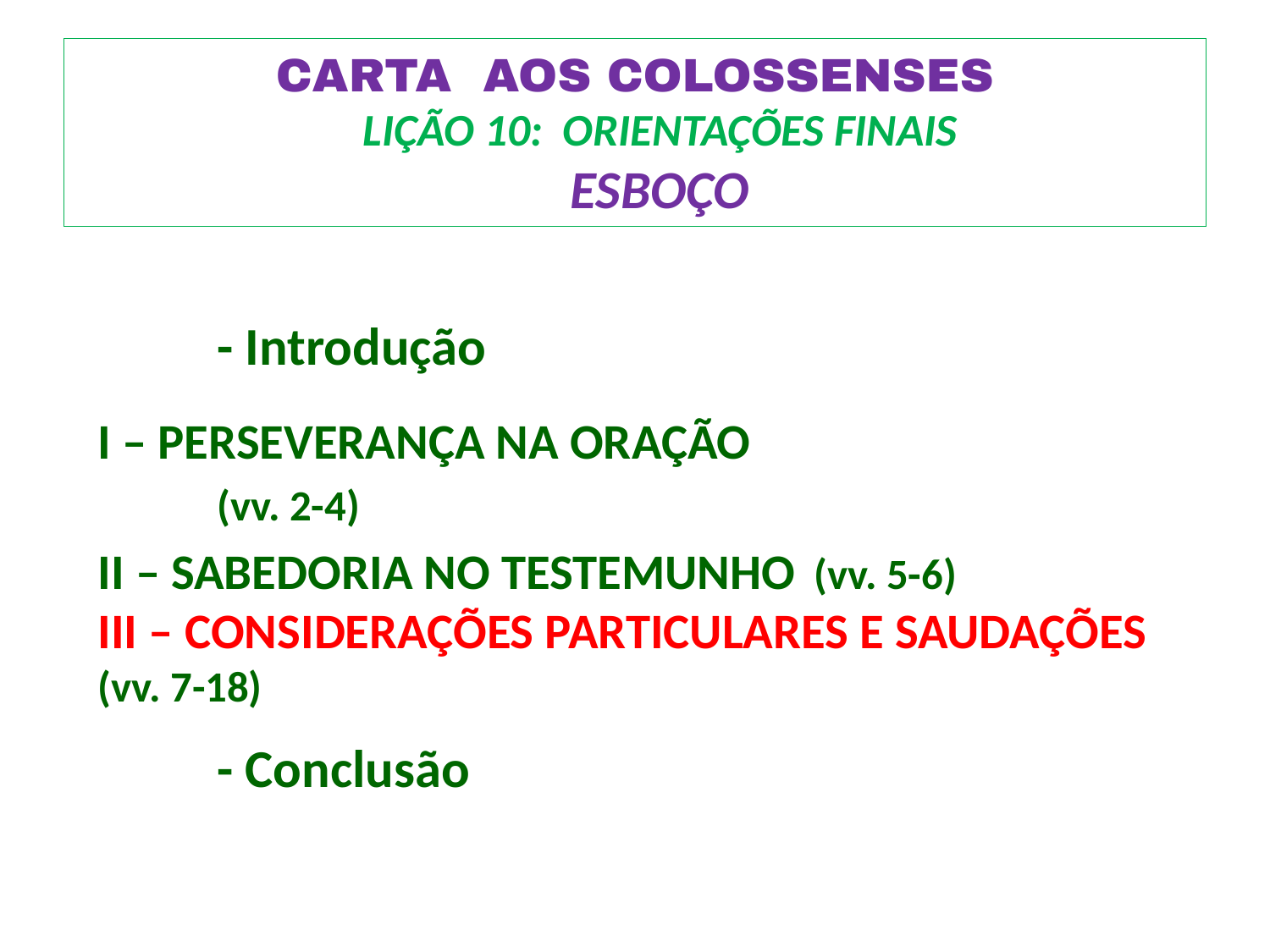

# CARTA  AOS COLOSSENSES LIÇÃO 10:  ORIENTAÇÕES FINAIS ESBOÇO

	- Introdução

I – PERSEVERANÇA NA ORAÇÃO
				(vv. 2-4)
II – SABEDORIA NO TESTEMUNHO							(vv. 5-6)
III – CONSIDERAÇÕES PARTICULARES E SAUDAÇÕES				(vv. 7-18)

	- Conclusão